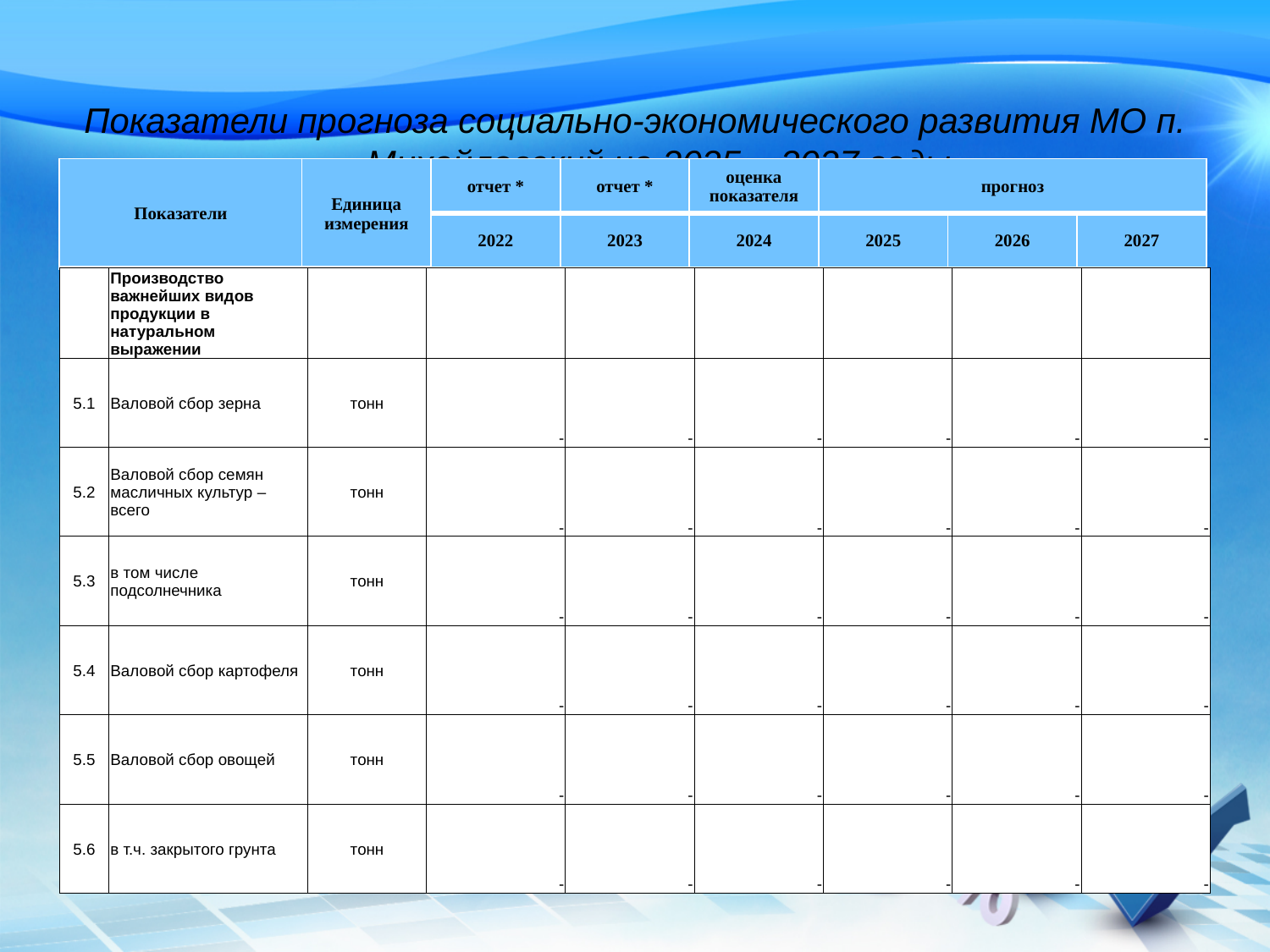

# Показатели прогноза социально-экономического развития МО п. Михайловский на 2025 – 2027 годы
| Показатели | Единица измерения | отчет \* | отчет \* | оценка показателя | прогноз |  |  |
| --- | --- | --- | --- | --- | --- | --- | --- |
|  |  | 2022 | 2023 | 2024 | 2025 | 2026 | 2027 |

|  | Производство важнейших видов продукции в натуральном выражении |  |  |  |  |  |  |  |
| --- | --- | --- | --- | --- | --- | --- | --- | --- |
| 5.1 | Валовой сбор зерна | тонн | - | - | - | - | - | - |
| 5.2 | Валовой сбор семян масличных культур – всего | тонн | - | - | - | - | - | - |
| 5.3 | в том числе подсолнечника | тонн | - | - | - | - | - | - |
| 5.4 | Валовой сбор картофеля | тонн | - | - | - | - | - | - |
| 5.5 | Валовой сбор овощей | тонн | - | - | - | - | - | - |
| 5.6 | в т.ч. закрытого грунта | тонн | - | - | - | - | - | - |